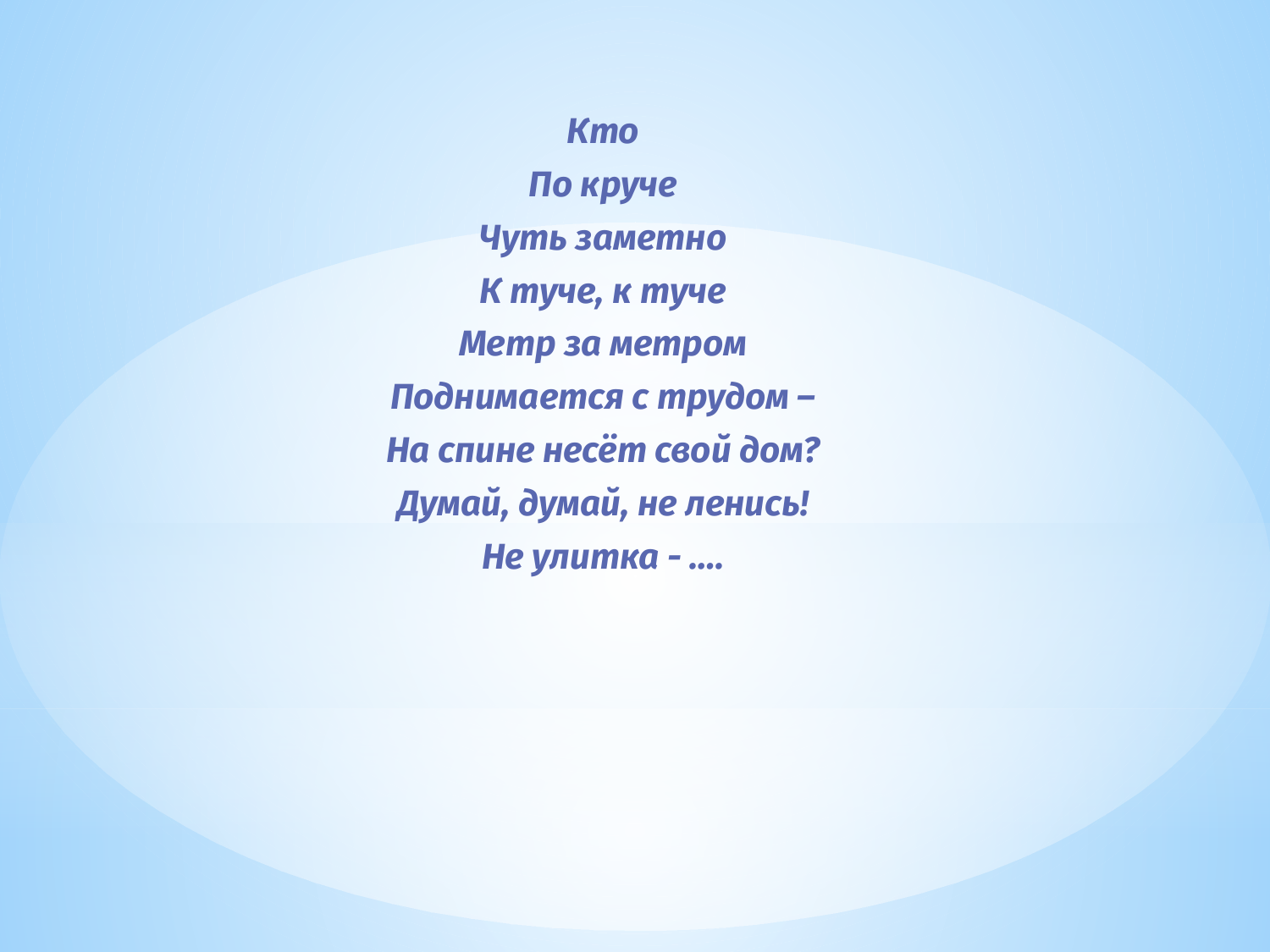

Кто
По круче
Чуть заметно
К туче, к туче
Метр за метром
Поднимается с трудом –
На спине несёт свой дом?
Думай, думай, не ленись!
Не улитка - ….

#